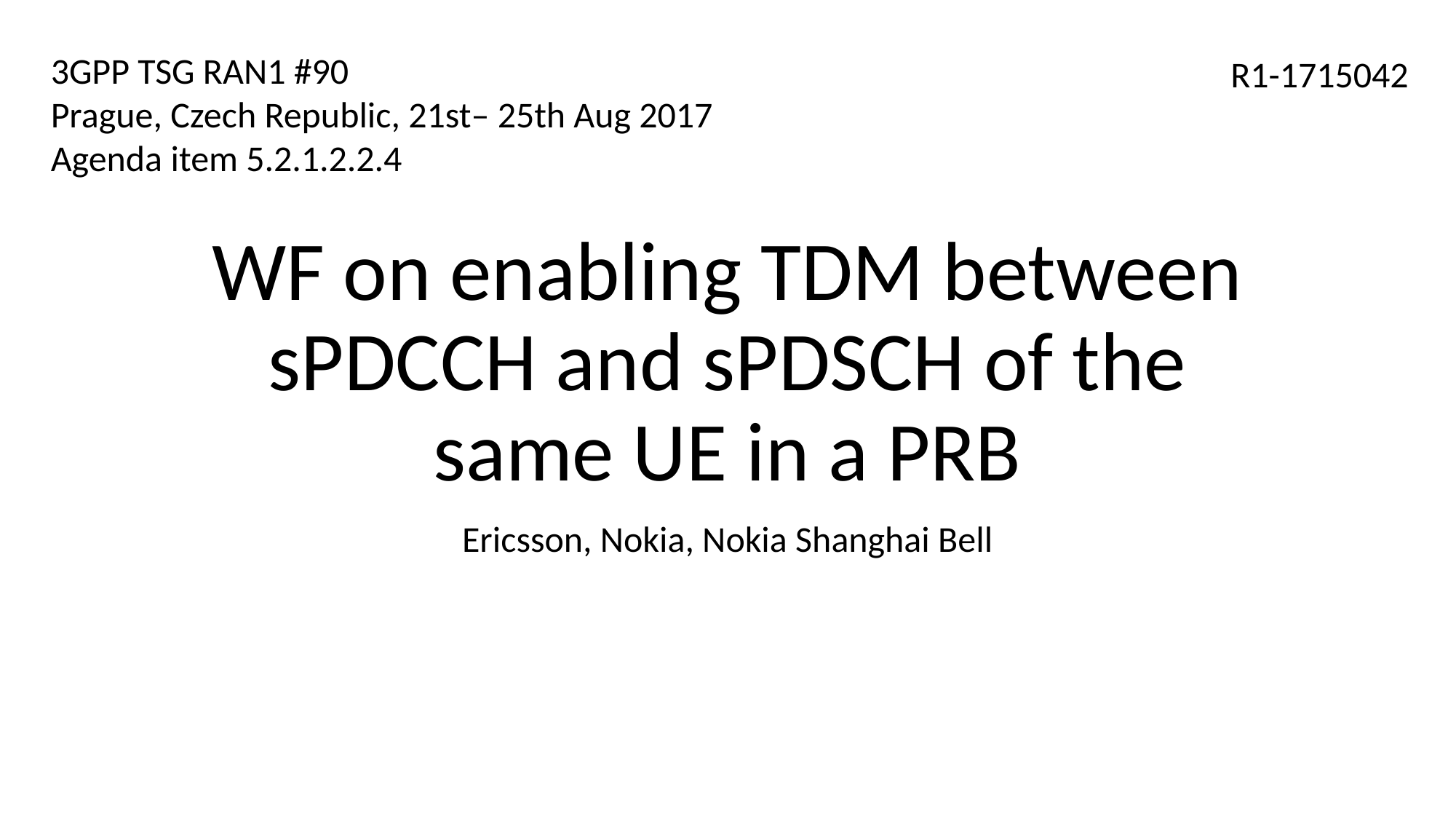

3GPP TSG RAN1 #90
Prague, Czech Republic, 21st– 25th Aug 2017
Agenda item 5.2.1.2.2.4
R1-1715042
# WF on enabling TDM between sPDCCH and sPDSCH of the same UE in a PRB
Ericsson, Nokia, Nokia Shanghai Bell